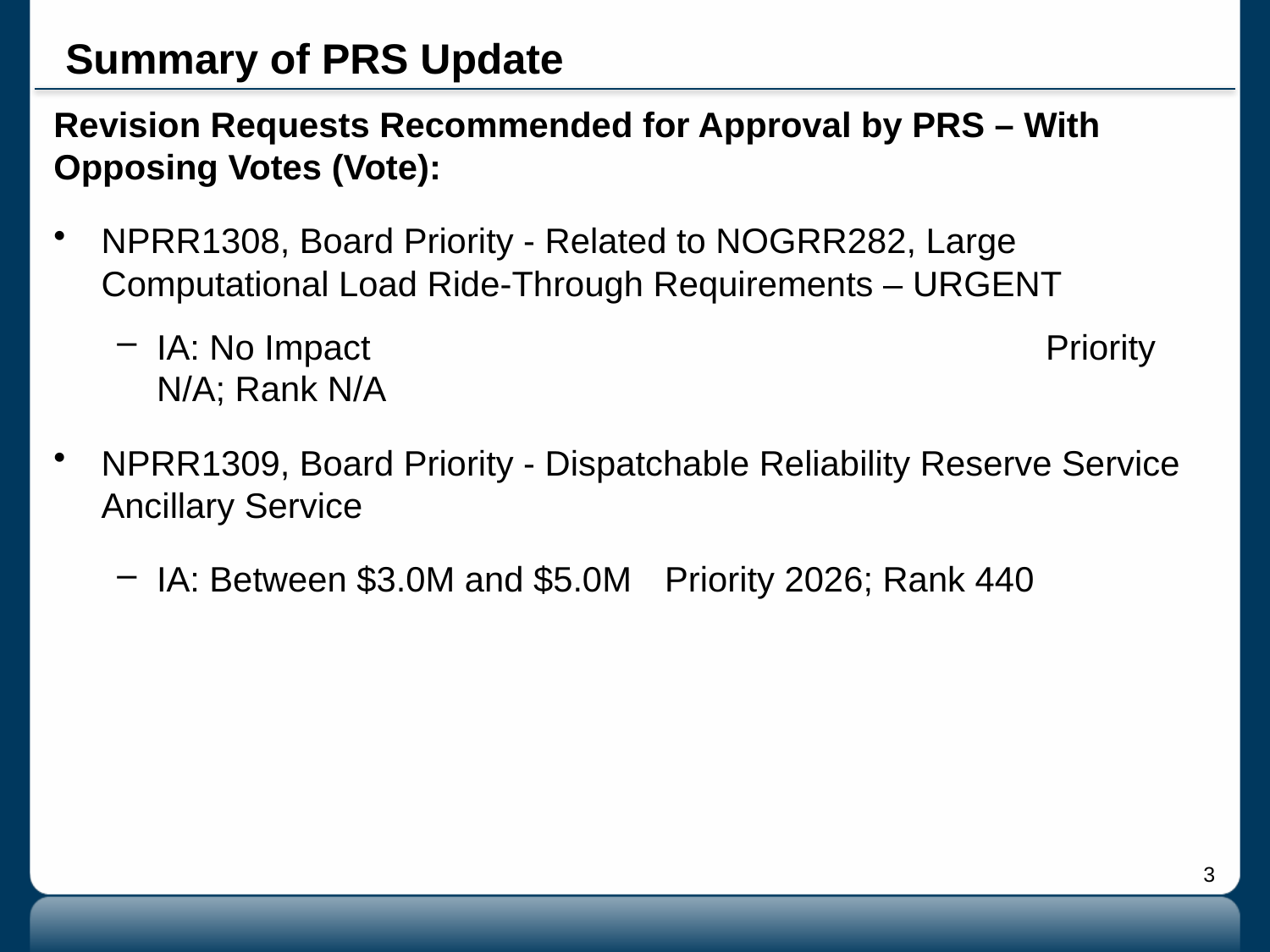

# Summary of PRS Update
Revision Requests Recommended for Approval by PRS – With Opposing Votes (Vote):
NPRR1308, Board Priority - Related to NOGRR282, Large Computational Load Ride-Through Requirements – URGENT
IA: No Impact						Priority N/A; Rank N/A
NPRR1309, Board Priority - Dispatchable Reliability Reserve Service Ancillary Service
IA: Between $3.0M and $5.0M	Priority 2026; Rank 440